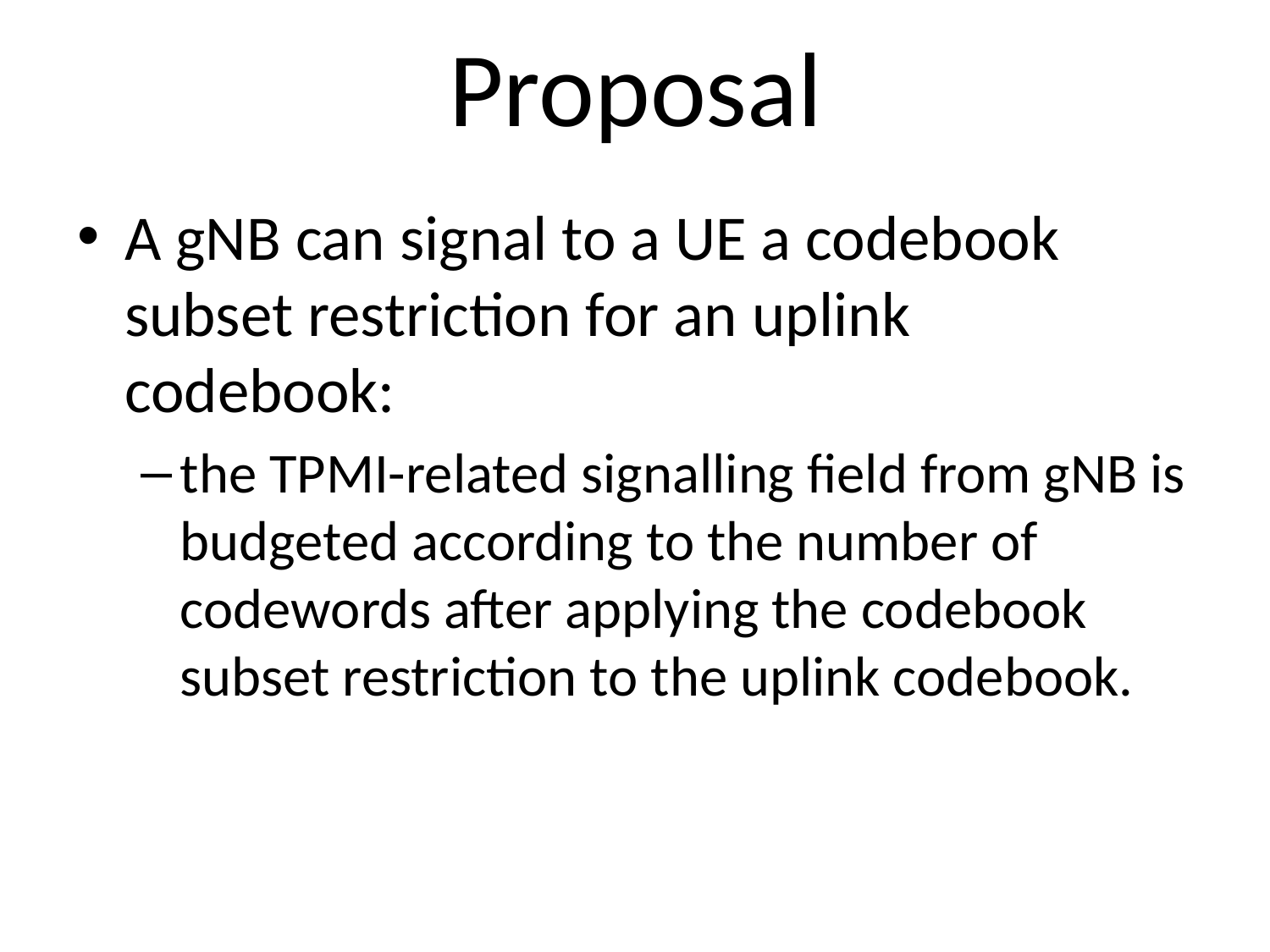

# Proposal
A gNB can signal to a UE a codebook subset restriction for an uplink codebook:
the TPMI-related signalling field from gNB is budgeted according to the number of codewords after applying the codebook subset restriction to the uplink codebook.